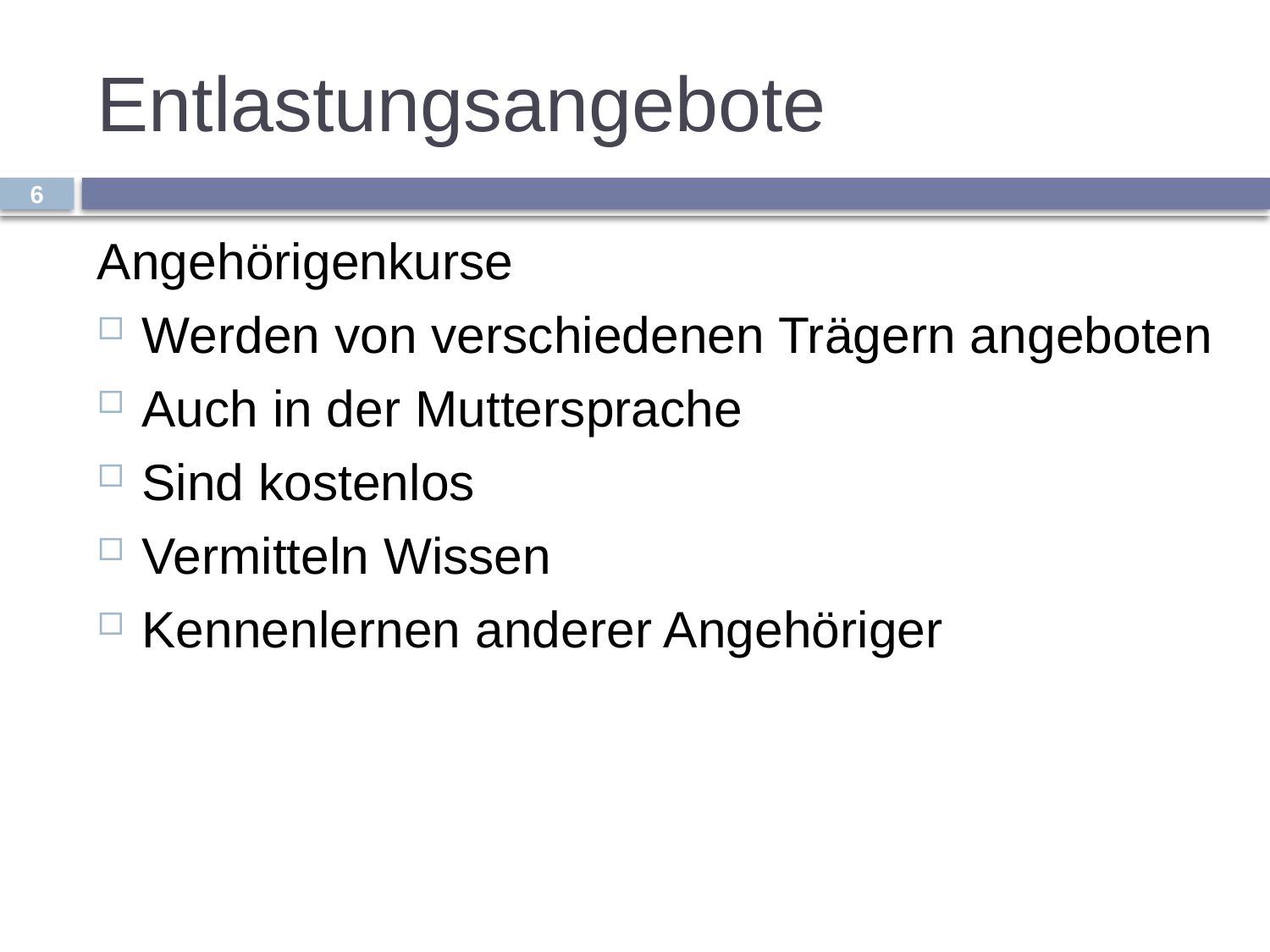

# Entlastungsangebote
6
Angehörigenkurse
Werden von verschiedenen Trägern angeboten
Auch in der Muttersprache
Sind kostenlos
Vermitteln Wissen
Kennenlernen anderer Angehöriger